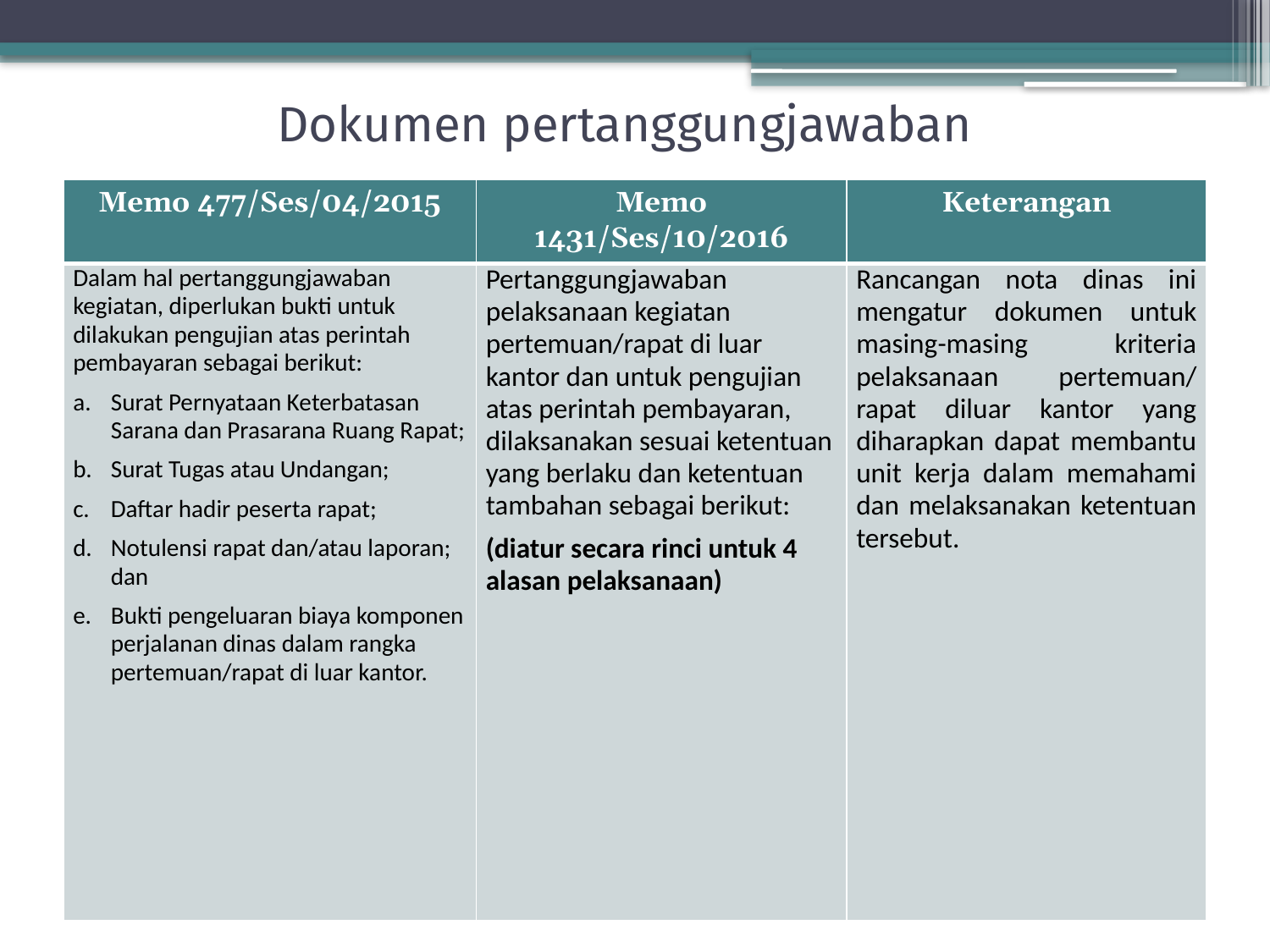

# Dokumen pertanggungjawaban
| Memo 477/Ses/04/2015 | Memo 1431/Ses/10/2016 | Keterangan |
| --- | --- | --- |
| Dalam hal pertanggungjawaban kegiatan, diperlukan bukti untuk dilakukan pengujian atas perintah pembayaran sebagai berikut: a. Surat Pernyataan Keterbatasan Sarana dan Prasarana Ruang Rapat; b. Surat Tugas atau Undangan; c. Daftar hadir peserta rapat; d. Notulensi rapat dan/atau laporan; dan e. Bukti pengeluaran biaya komponen perjalanan dinas dalam rangka pertemuan/rapat di luar kantor. | Pertanggungjawaban pelaksanaan kegiatan pertemuan/rapat di luar kantor dan untuk pengujian atas perintah pembayaran, dilaksanakan sesuai ketentuan yang berlaku dan ketentuan tambahan sebagai berikut: (diatur secara rinci untuk 4 alasan pelaksanaan) | Rancangan nota dinas ini mengatur dokumen untuk masing-masing kriteria pelaksanaan pertemuan/ rapat diluar kantor yang diharapkan dapat membantu unit kerja dalam memahami dan melaksanakan ketentuan tersebut. |